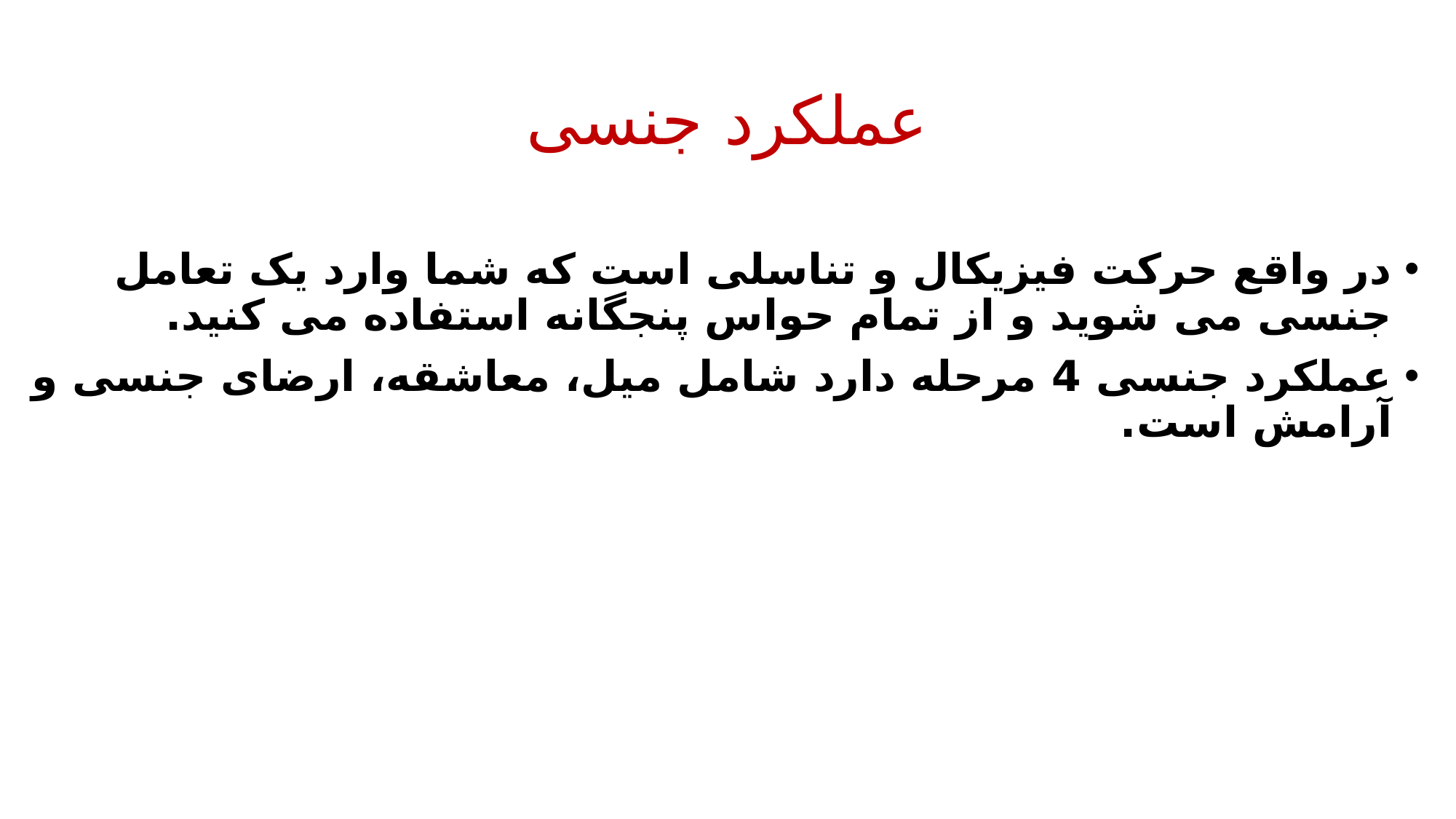

# عملکرد جنسی
در واقع حرکت فیزیکال و تناسلی است که شما وارد یک تعامل جنسی می شوید و از تمام حواس پنجگانه استفاده می کنید.
عملکرد جنسی 4 مرحله دارد شامل میل، معاشقه، ارضای جنسی و آرامش است.